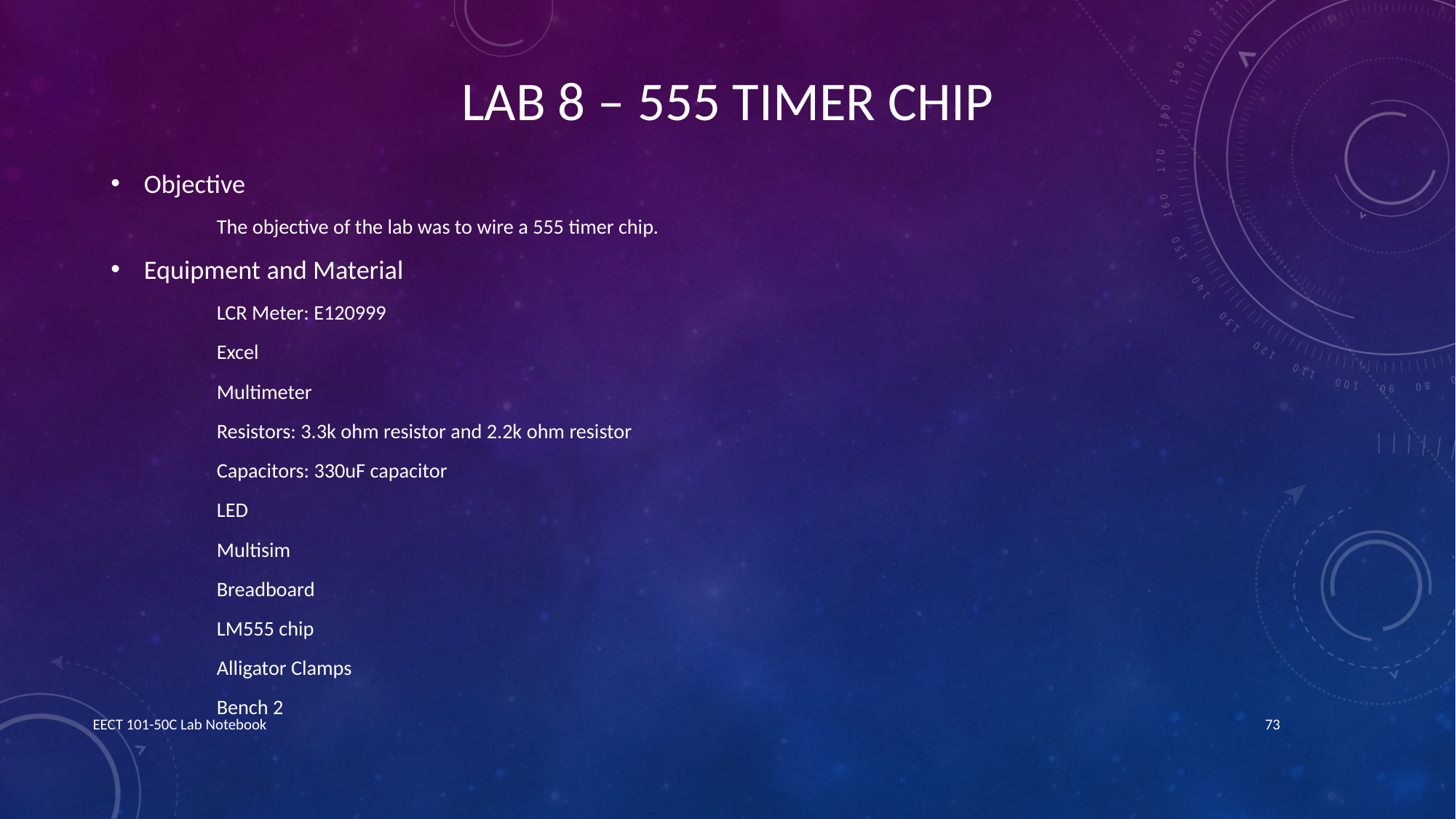

# Lab 8 – 555 Timer chip
Objective
The objective of the lab was to wire a 555 timer chip.
Equipment and Material
LCR Meter: E120999
Excel
Multimeter
Resistors: 3.3k ohm resistor and 2.2k ohm resistor
Capacitors: 330uF capacitor
LED
Multisim
Breadboard
LM555 chip
Alligator Clamps
Bench 2
EECT 101-50C Lab Notebook
73